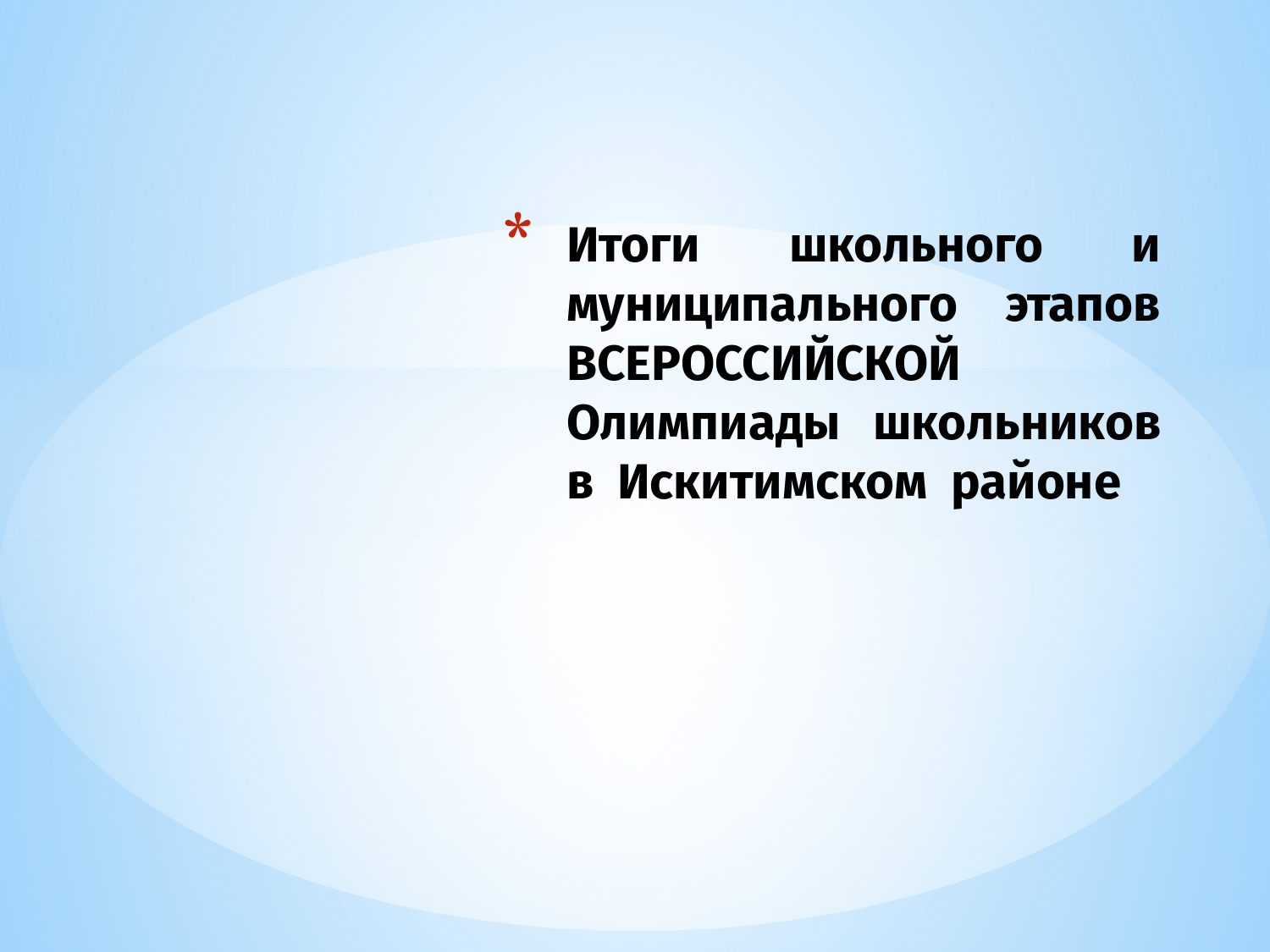

# Итоги школьного и муниципального этапов ВCЕРОССИЙСКОЙ Олимпиады школьников в  Искитимском  районе